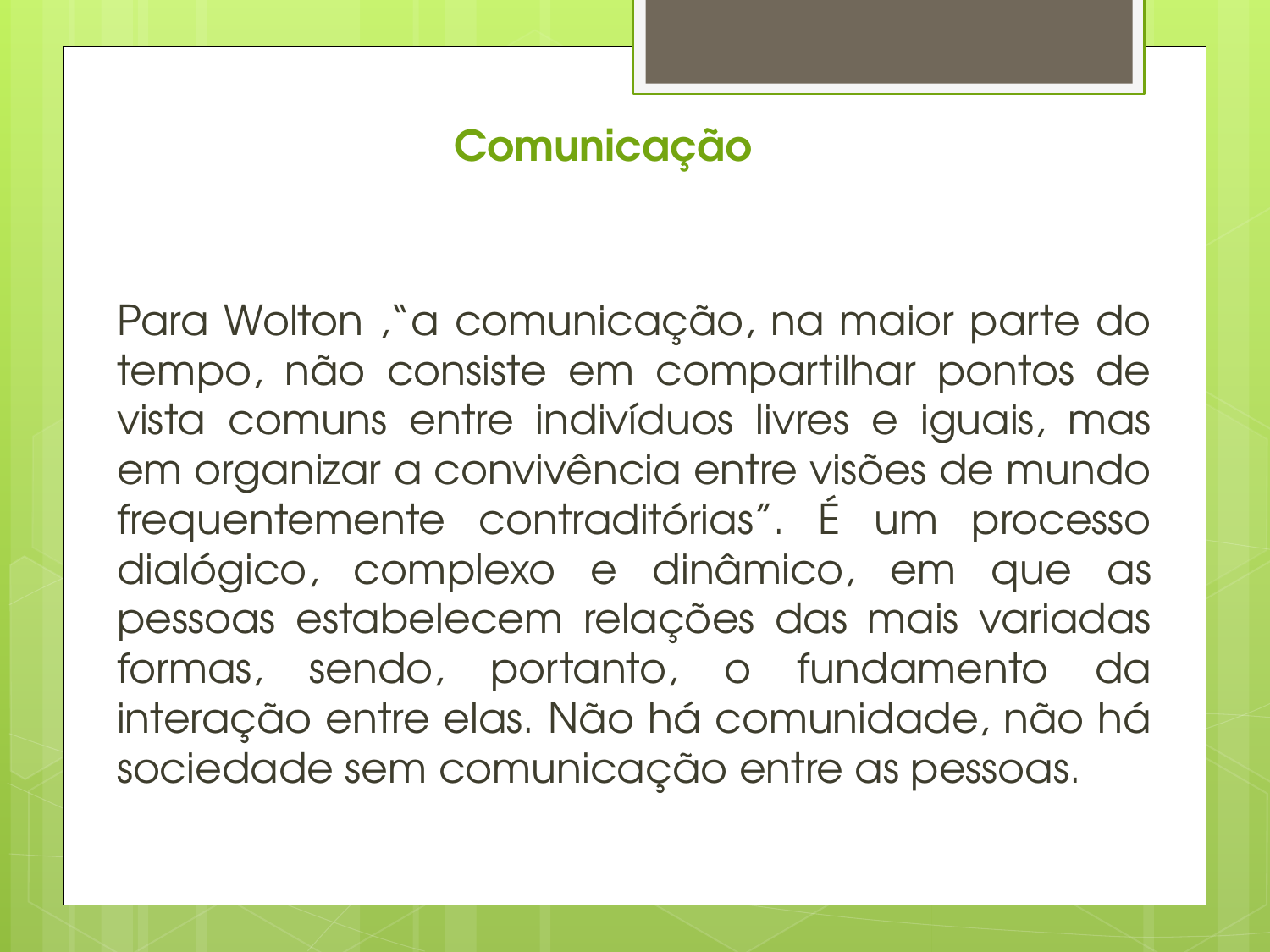

# Comunicação

Para Wolton ,“a comunicação, na maior parte do tempo, não consiste em compartilhar pontos de vista comuns entre indivíduos livres e iguais, mas em organizar a convivência entre visões de mundo frequentemente contraditórias”. É um processo dialógico, complexo e dinâmico, em que as pessoas estabelecem relações das mais variadas formas, sendo, portanto, o fundamento da interação entre elas. Não há comunidade, não há sociedade sem comunicação entre as pessoas.